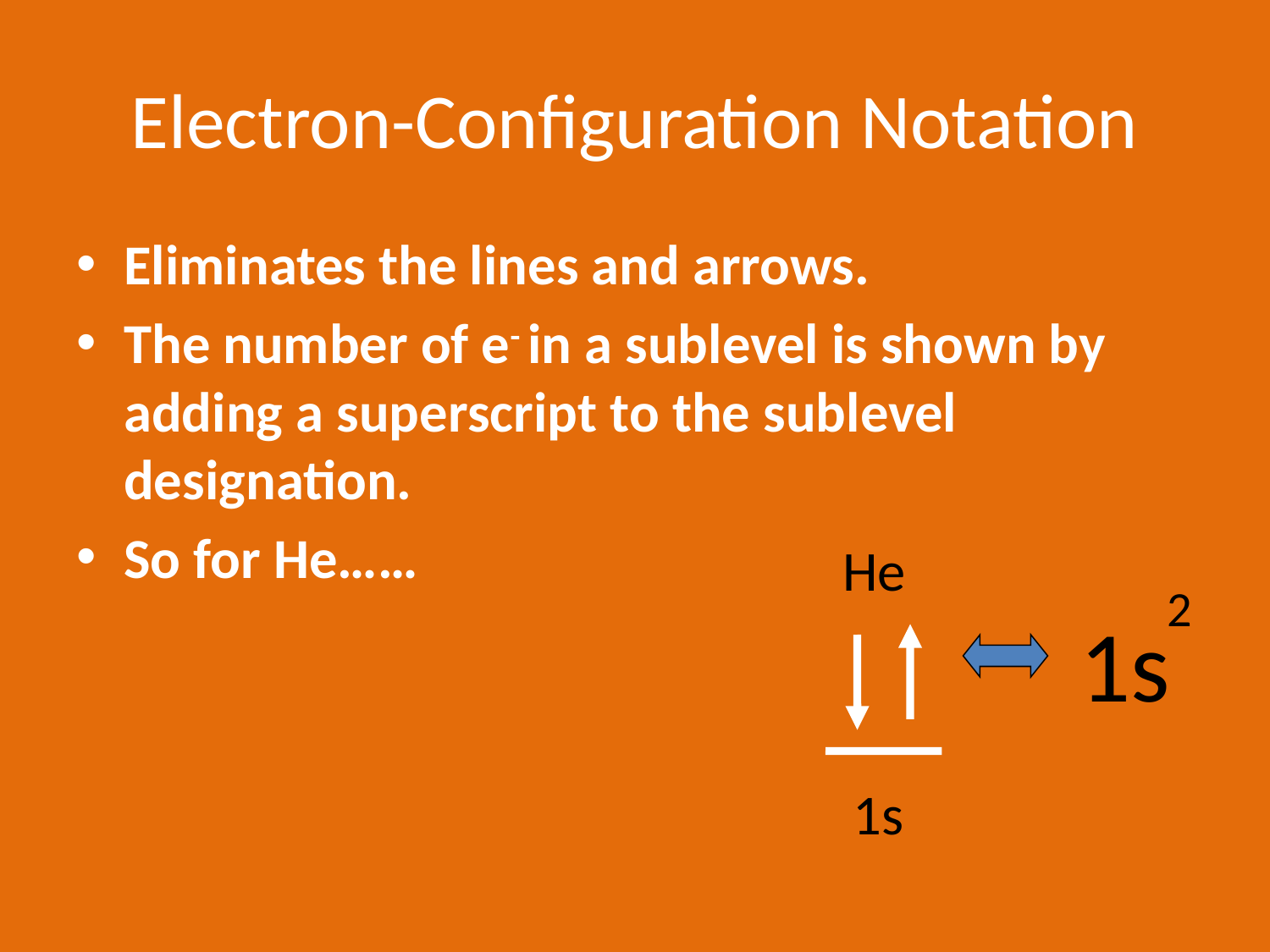

# Electron-Configuration Notation
Eliminates the lines and arrows.
The number of e- in a sublevel is shown by adding a superscript to the sublevel designation.
So for He……
He

1s
2
1s